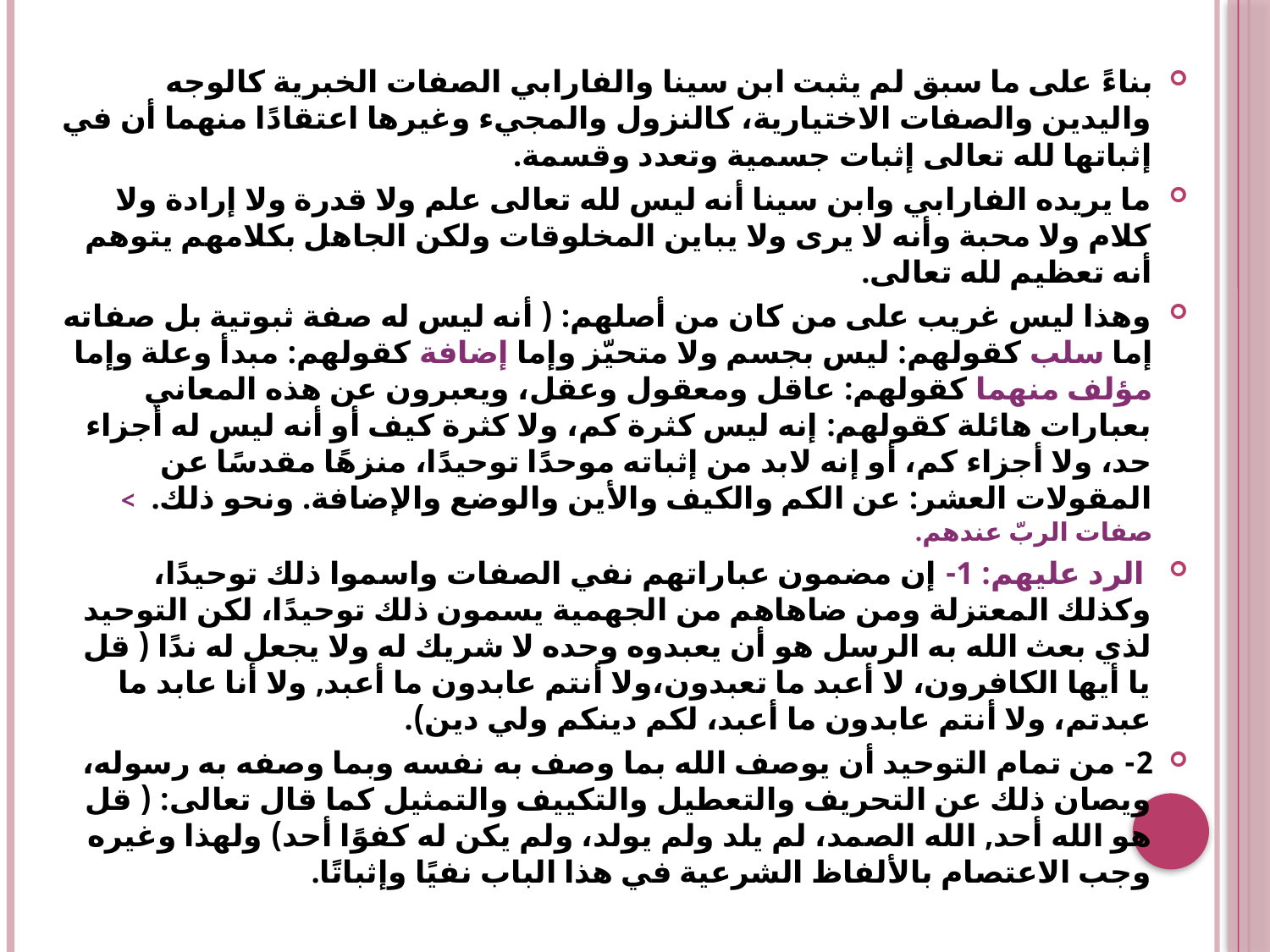

#
بناءً على ما سبق لم يثبت ابن سينا والفارابي الصفات الخبرية كالوجه واليدين والصفات الاختيارية، كالنزول والمجيء وغيرها اعتقادًا منهما أن في إثباتها لله تعالى إثبات جسمية وتعدد وقسمة.
ما يريده الفارابي وابن سينا أنه ليس لله تعالى علم ولا قدرة ولا إرادة ولا كلام ولا محبة وأنه لا يرى ولا يباين المخلوقات ولكن الجاهل بكلامهم يتوهم أنه تعظيم لله تعالى.
وهذا ليس غريب على من كان من أصلهم: ( أنه ليس له صفة ثبوتية بل صفاته إما سلب كقولهم: ليس بجسم ولا متحيّز وإما إضافة كقولهم: مبدأ وعلة وإما مؤلف منهما كقولهم: عاقل ومعقول وعقل، ويعبرون عن هذه المعاني بعبارات هائلة كقولهم: إنه ليس كثرة كم، ولا كثرة كيف أو أنه ليس له أجزاء حد، ولا أجزاء كم، أو إنه لابد من إثباته موحدًا توحيدًا، منزهًا مقدسًا عن المقولات العشر: عن الكم والكيف والأين والوضع والإضافة. ونحو ذلك.  > صفات الربّ عندهم.
 الرد عليهم: 1- إن مضمون عباراتهم نفي الصفات واسموا ذلك توحيدًا، وكذلك المعتزلة ومن ضاهاهم من الجهمية يسمون ذلك توحيدًا، لكن التوحيد لذي بعث الله به الرسل هو أن يعبدوه وحده لا شريك له ولا يجعل له ندًا ( قل يا أيها الكافرون، لا أعبد ما تعبدون،ولا أنتم عابدون ما أعبد, ولا أنا عابد ما عبدتم، ولا أنتم عابدون ما أعبد، لكم دينكم ولي دين).
2- من تمام التوحيد أن يوصف الله بما وصف به نفسه وبما وصفه به رسوله، ويصان ذلك عن التحريف والتعطيل والتكييف والتمثيل كما قال تعالى: ( قل هو الله أحد, الله الصمد، لم يلد ولم يولد، ولم يكن له كفوًا أحد) ولهذا وغيره وجب الاعتصام بالألفاظ الشرعية في هذا الباب نفيًا وإثباتًا.